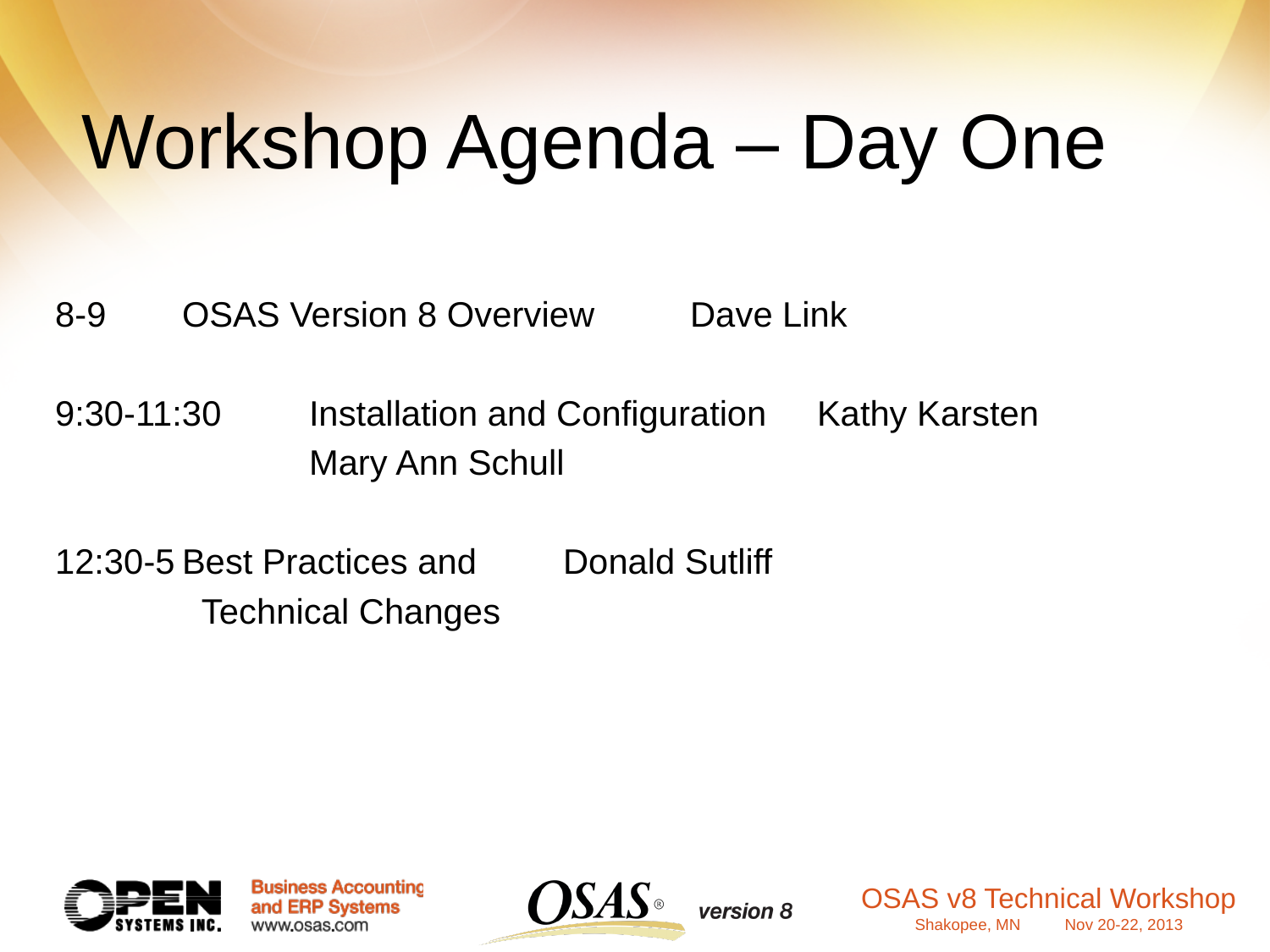

# Workshop Agenda – Day One
8-9	OSAS Version 8 Overview	Dave Link

9:30-11:30	Installation and Configuration	Kathy Karsten
		Mary Ann Schull

12:30-5	Best Practices and	Donald Sutliff
	  Technical Changes